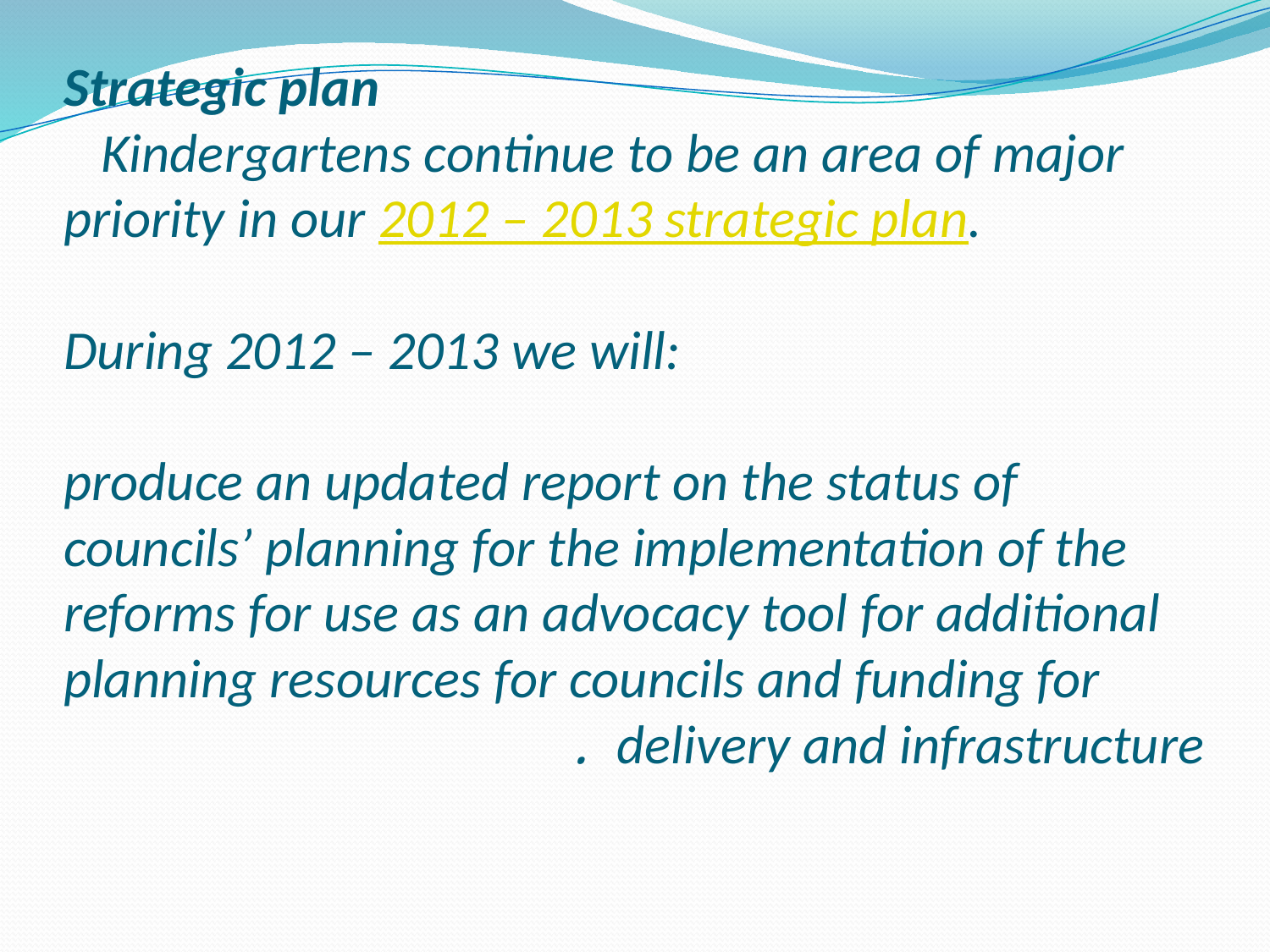

# Strategic plan Kindergartens continue to be an area of major priority in our 2012 – 2013 strategic plan. During 2012 – 2013 we will: produce an updated report on the status of councils’ planning for the implementation of the reforms for use as an advocacy tool for additional planning resources for councils and funding for delivery and infrastructure  .